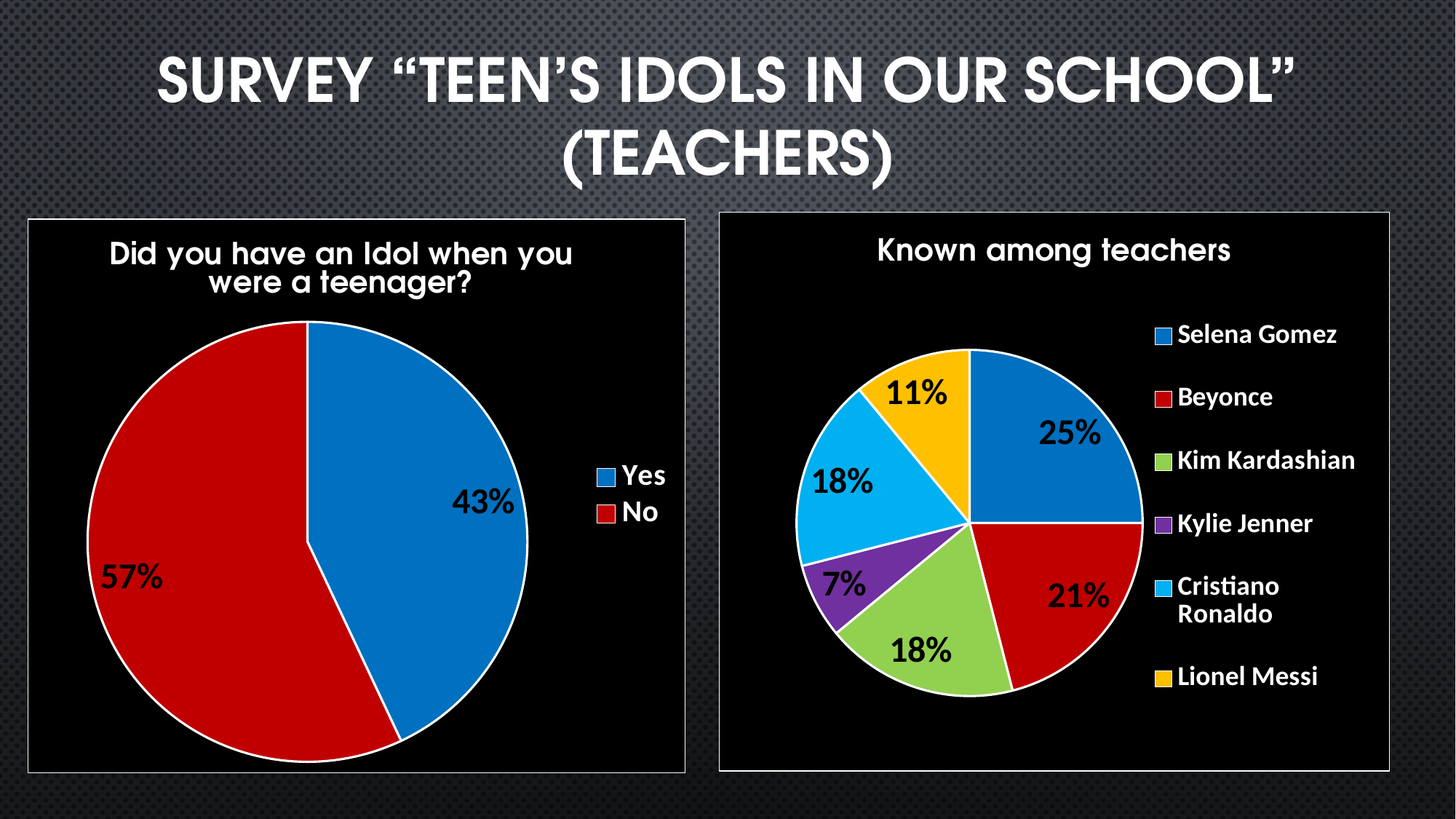

# Survey “Teen’s Idols in our school” (teachers)

### Chart: Known among teachers

| Category | Продажи |
|---|---|
| Selena Gomez | 25.0 |
| Beyonce | 21.0 |
| Kim Kardashian  | 18.0 |
| Kylie Jenner | 7.0 |
| Cristiano Ronaldo | 18.0 |
| Lionel Messi | 11.0 |

### Chart: Did you have an Idol when you were a teenager?

| Category | Продажи |
|---|---|
| Yes | 43.0 |
| No | 57.0 |